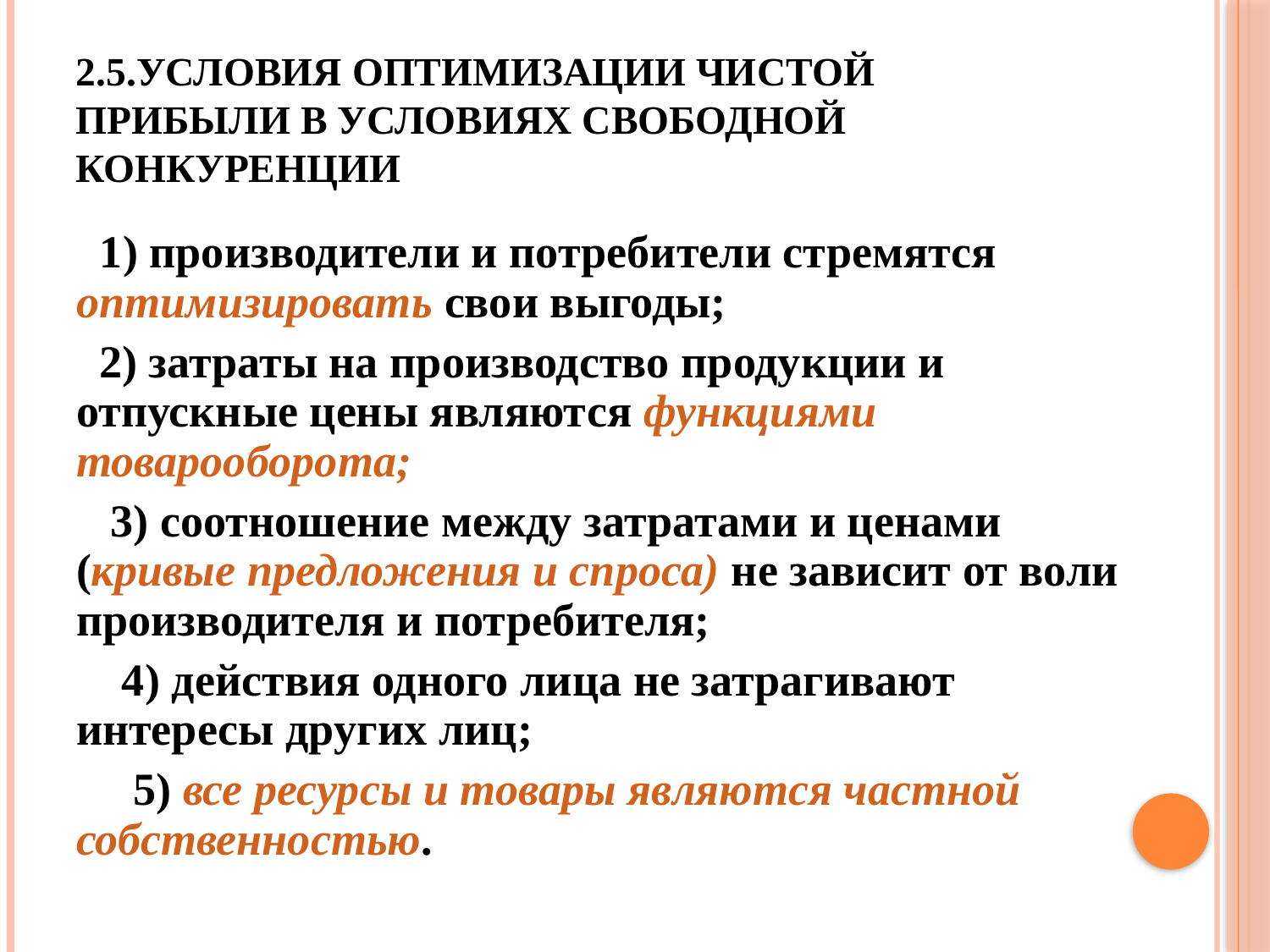

# 2.5.Условия оптимизации чистой прибыли в условиях свободной конкуренции
  1) производители и потребители стремятся оптимизировать свои выгоды;
  2) затраты на производство продукции и отпускные цены являются функциями товарооборота;
   3) соотношение между затратами и ценами (кривые предложения и спроса) не зависит от воли производителя и потребителя;
    4) действия одного лица не затрагивают интересы других лиц;
     5) все ресурсы и товары являются частной собственностью.